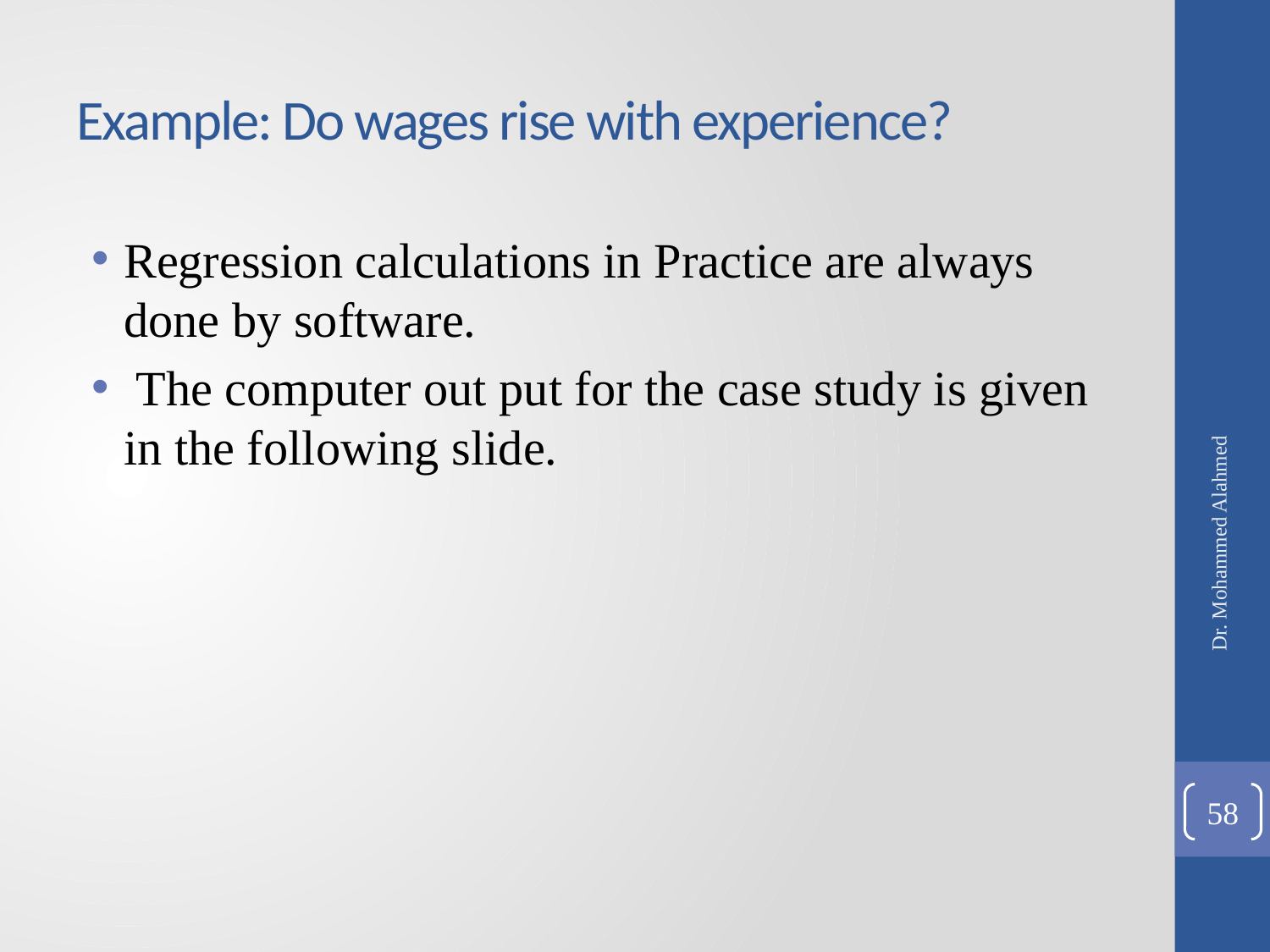

# Example: Do wages rise with experience?
Regression calculations in Practice are always done by software.
 The computer out put for the case study is given in the following slide.
Dr. Mohammed Alahmed
58